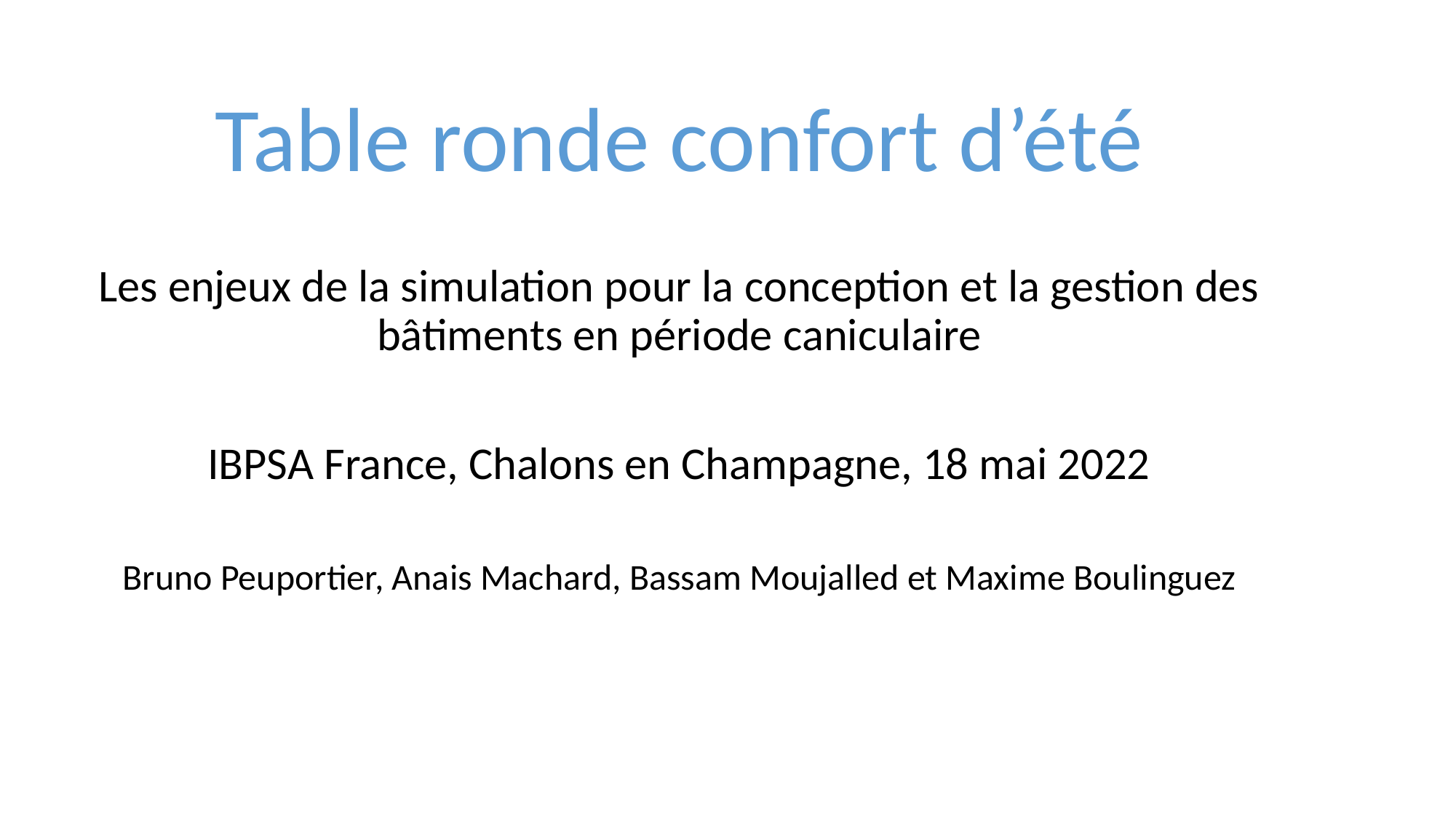

# Table ronde confort d’été
Les enjeux de la simulation pour la conception et la gestion des bâtiments en période caniculaire

IBPSA France, Chalons en Champagne, 18 mai 2022

Bruno Peuportier, Anais Machard, Bassam Moujalled et Maxime Boulinguez